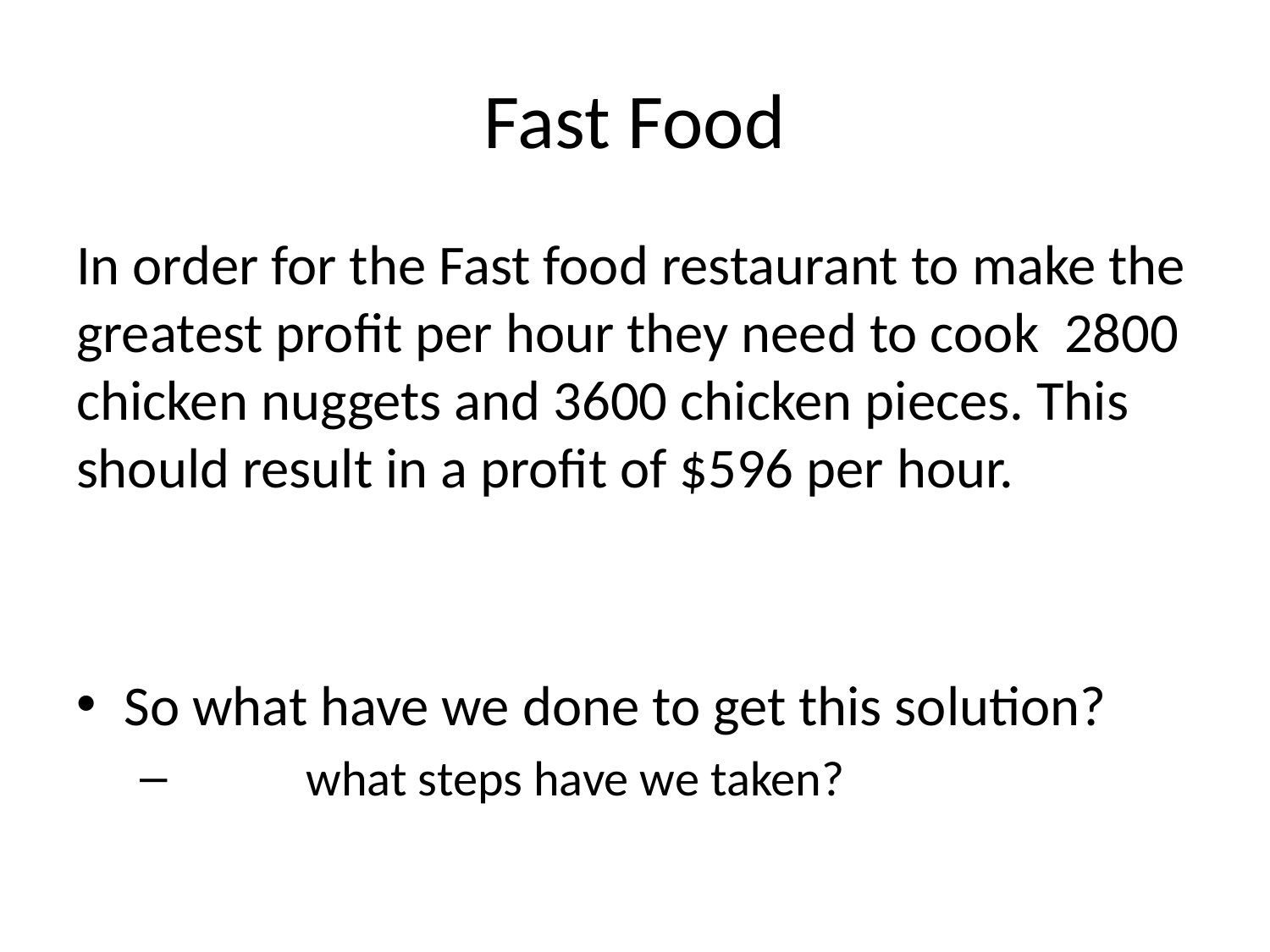

# Fast Food
In order for the Fast food restaurant to make the greatest profit per hour they need to cook  2800 chicken nuggets and 3600 chicken pieces. This should result in a profit of $596 per hour.

So what have we done to get this solution?
	what steps have we taken?